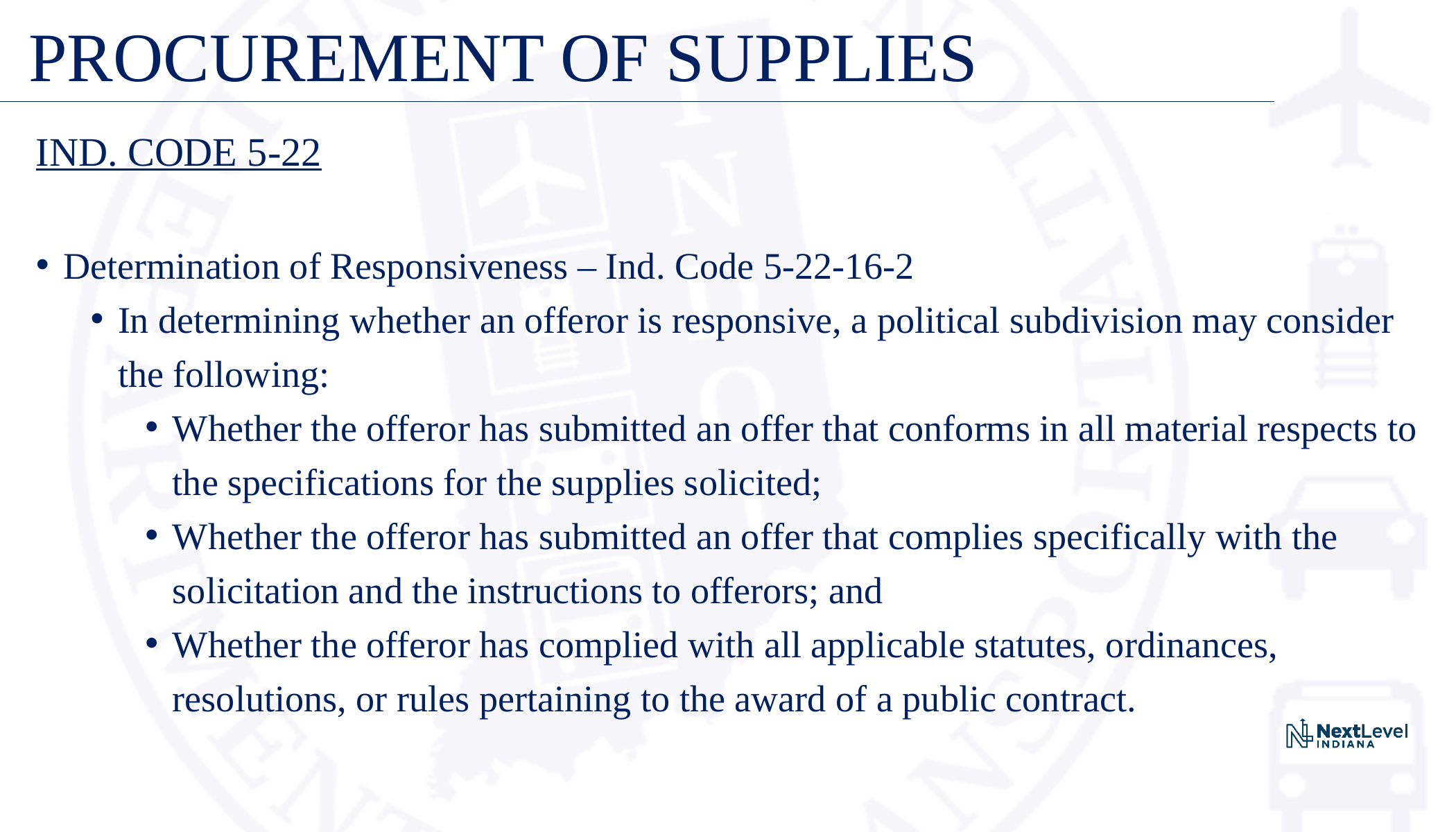

# PROCUREMENT OF SUPPLIES
IND. CODE 5-22

Determination of Responsiveness – Ind. Code 5-22-16-2
In determining whether an offeror is responsive, a political subdivision may consider the following:
Whether the offeror has submitted an offer that conforms in all material respects to the specifications for the supplies solicited;
Whether the offeror has submitted an offer that complies specifically with the solicitation and the instructions to offerors; and
Whether the offeror has complied with all applicable statutes, ordinances, resolutions, or rules pertaining to the award of a public contract.